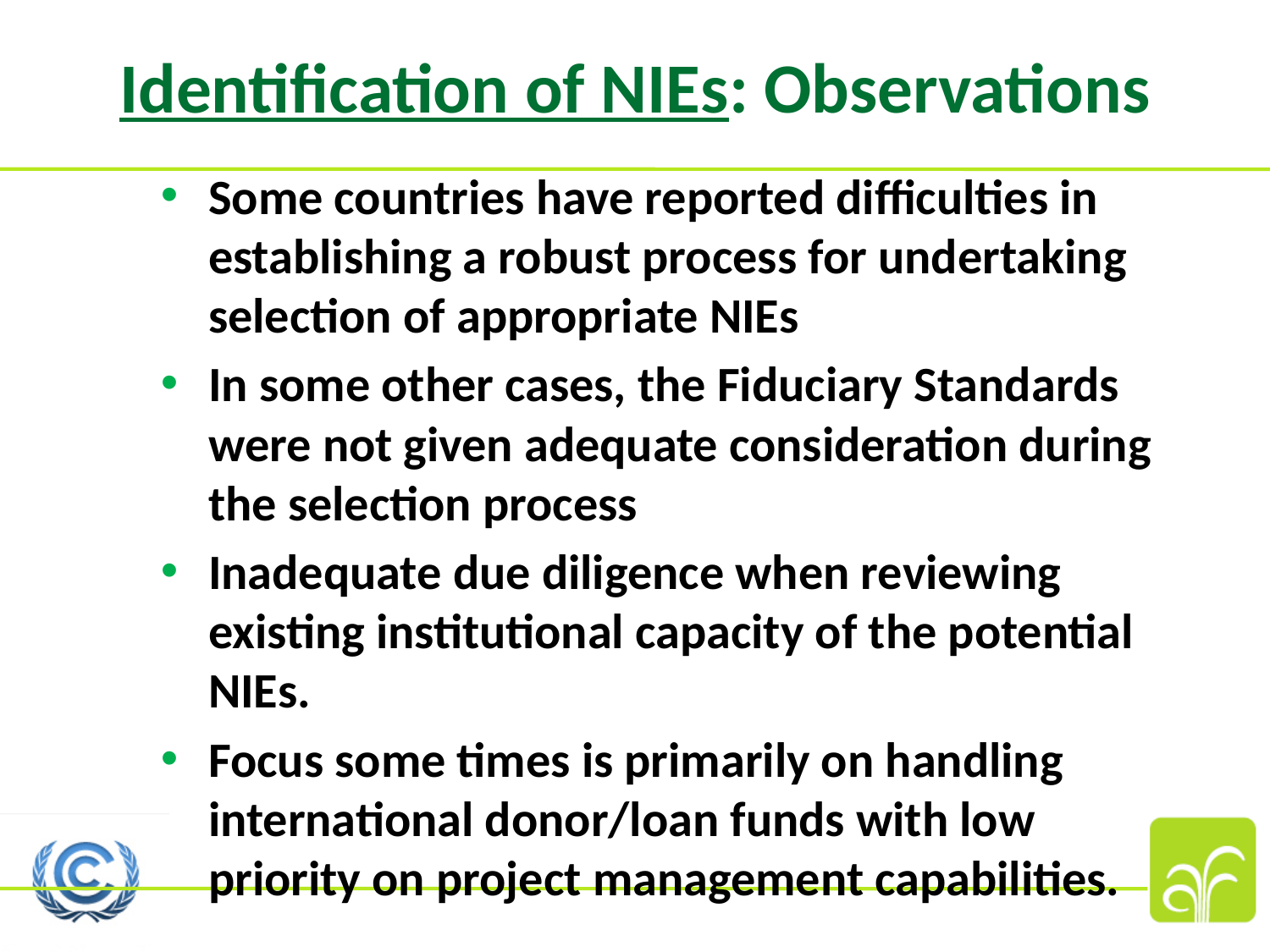

# Identification of NIEs: Observations
Some countries have reported difficulties in establishing a robust process for undertaking selection of appropriate NIEs
In some other cases, the Fiduciary Standards were not given adequate consideration during the selection process
Inadequate due diligence when reviewing existing institutional capacity of the potential NIEs.
Focus some times is primarily on handling  international donor/loan funds with low priority on project management capabilities.